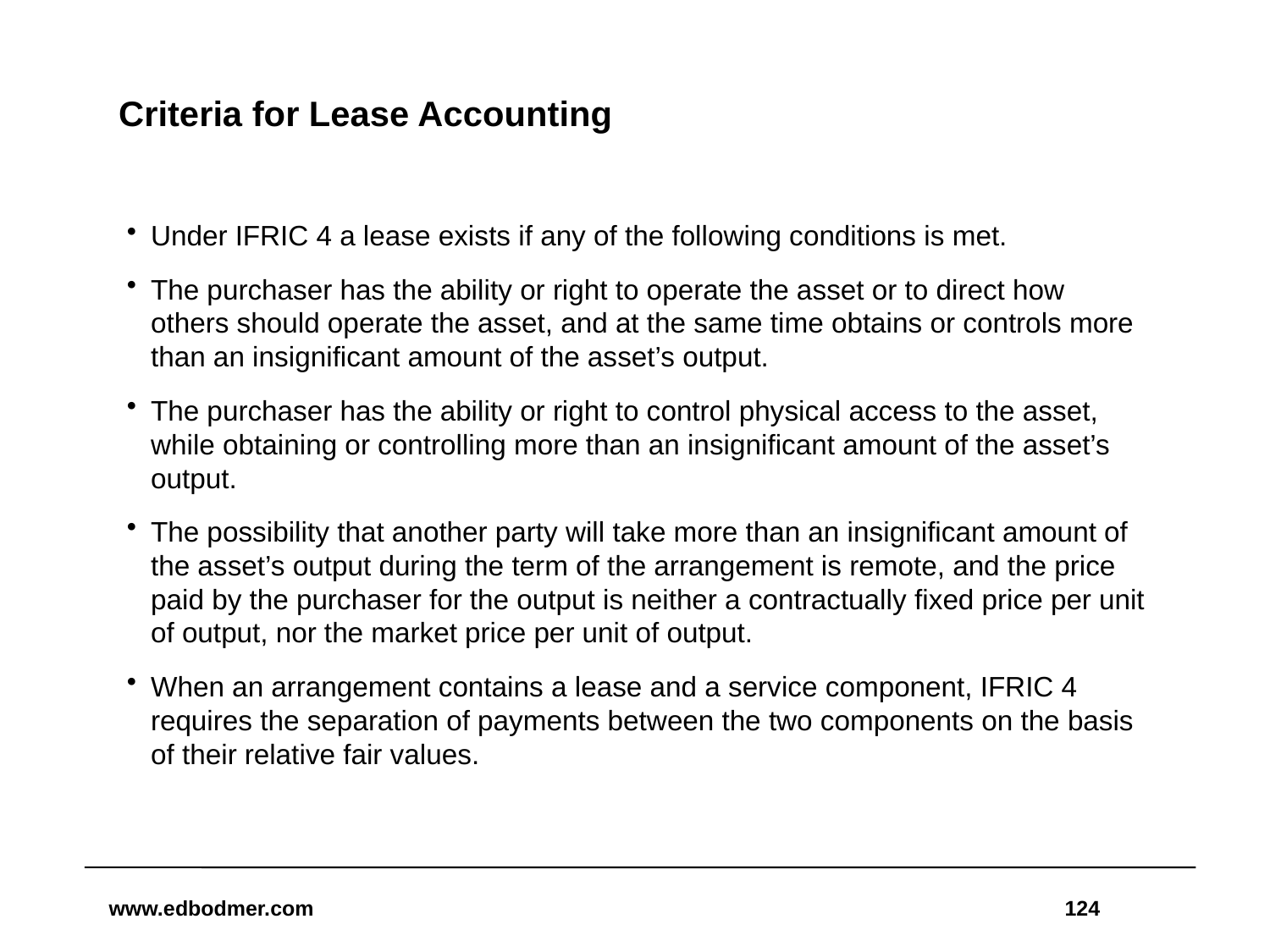

# Criteria for Lease Accounting
Under IFRIC 4 a lease exists if any of the following conditions is met.
The purchaser has the ability or right to operate the asset or to direct how others should operate the asset, and at the same time obtains or controls more than an insignificant amount of the asset’s output.
The purchaser has the ability or right to control physical access to the asset, while obtaining or controlling more than an insignificant amount of the asset’s output.
The possibility that another party will take more than an insignificant amount of the asset’s output during the term of the arrangement is remote, and the price paid by the purchaser for the output is neither a contractually fixed price per unit of output, nor the market price per unit of output.
When an arrangement contains a lease and a service component, IFRIC 4 requires the separation of payments between the two components on the basis of their relative fair values.